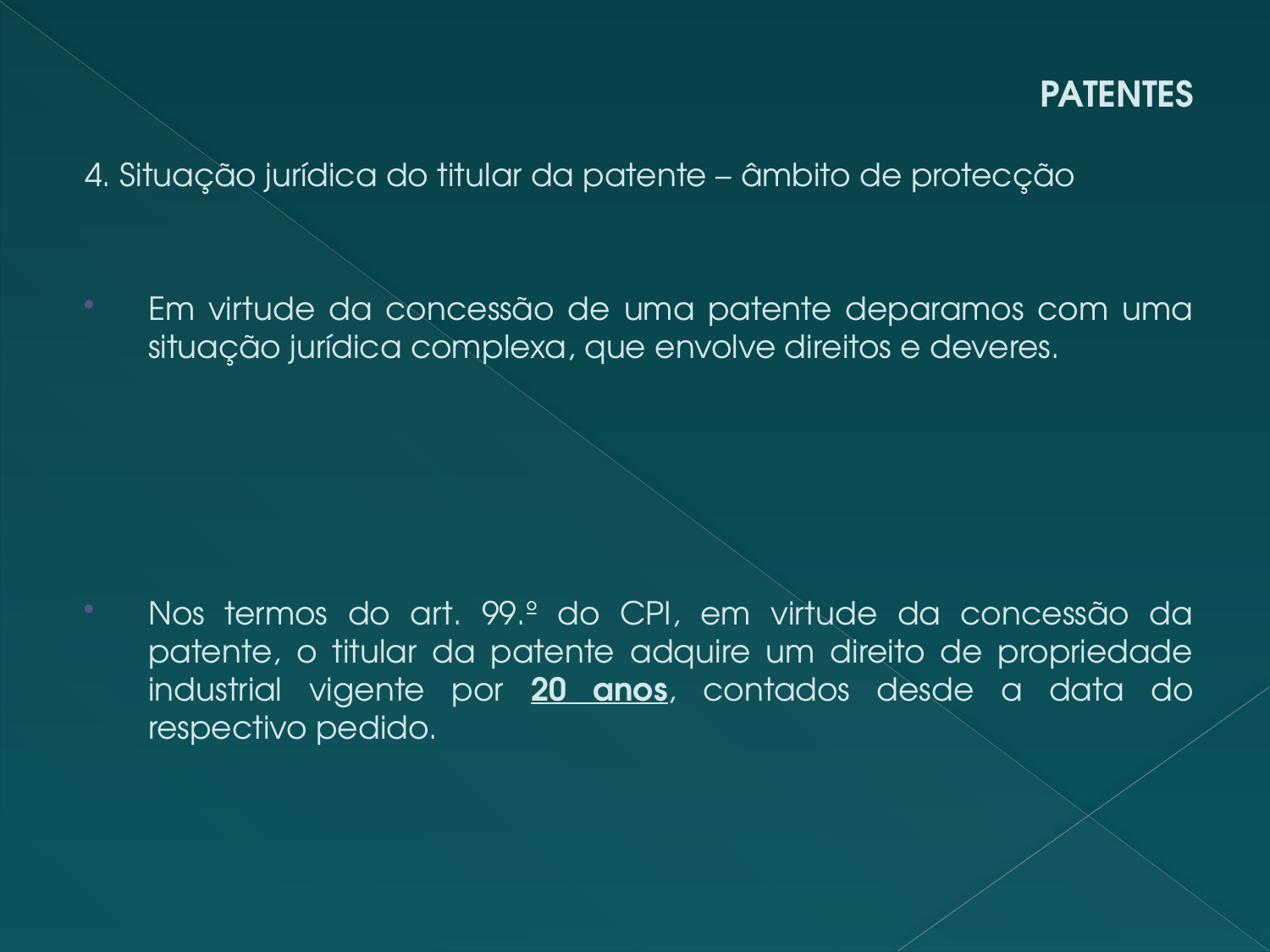

# PATENTES
4. Situação jurídica do titular da patente – âmbito de protecção

Em virtude da concessão de uma patente deparamos com uma situação jurídica complexa, que envolve direitos e deveres.

Nos termos do art. 99.º do CPI, em virtude da concessão da patente, o titular da patente adquire um direito de propriedade industrial vigente por 20 anos, contados desde a data do respectivo pedido.